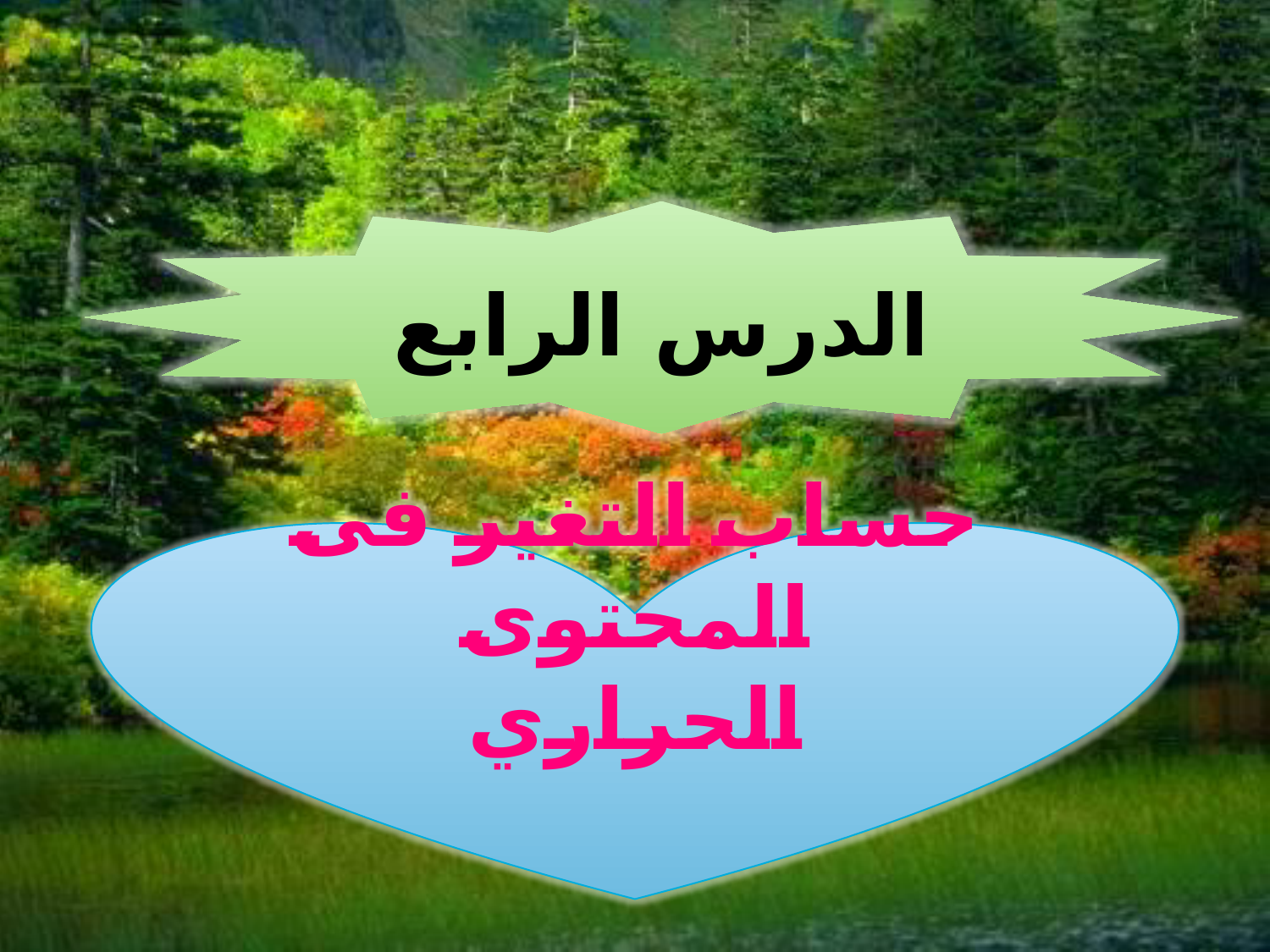

الدرس الرابع
حساب التغير فى المحتوى الحراري